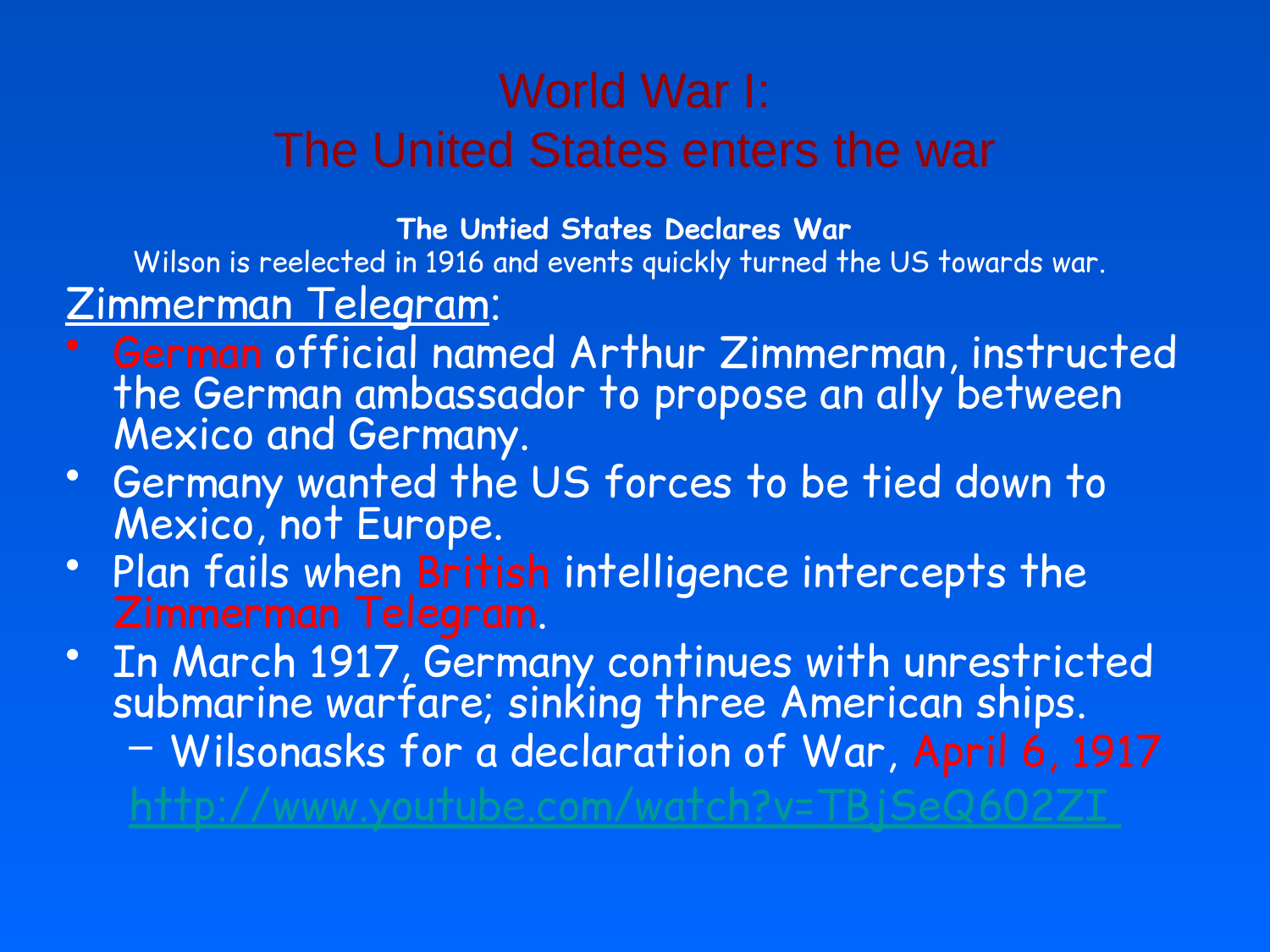

# World War I: The United States enters the war
The Untied States Declares War
Wilson is reelected in 1916 and events quickly turned the US towards war.
Zimmerman Telegram:
German official named Arthur Zimmerman, instructed the German ambassador to propose an ally between Mexico and Germany.
Germany wanted the US forces to be tied down to Mexico, not Europe.
Plan fails when British intelligence intercepts the Zimmerman Telegram.
In March 1917, Germany continues with unrestricted submarine warfare; sinking three American ships.
Wilsonasks for a declaration of War, April 6, 1917
http://www.youtube.com/watch?v=TBjSeQ602ZI